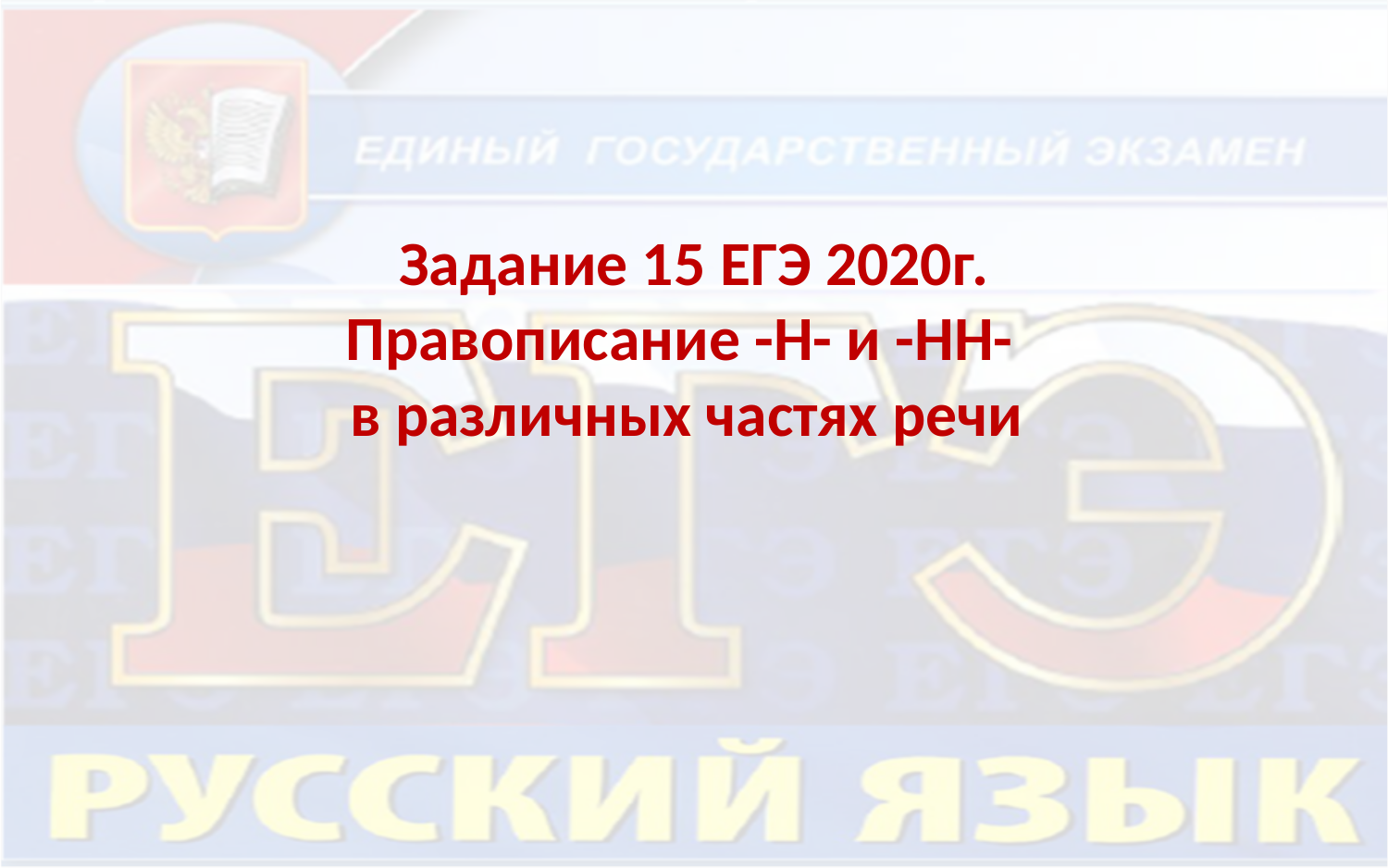

# Задание 15 ЕГЭ 2020г. Правописание -Н- и -НН- в различных частях речи